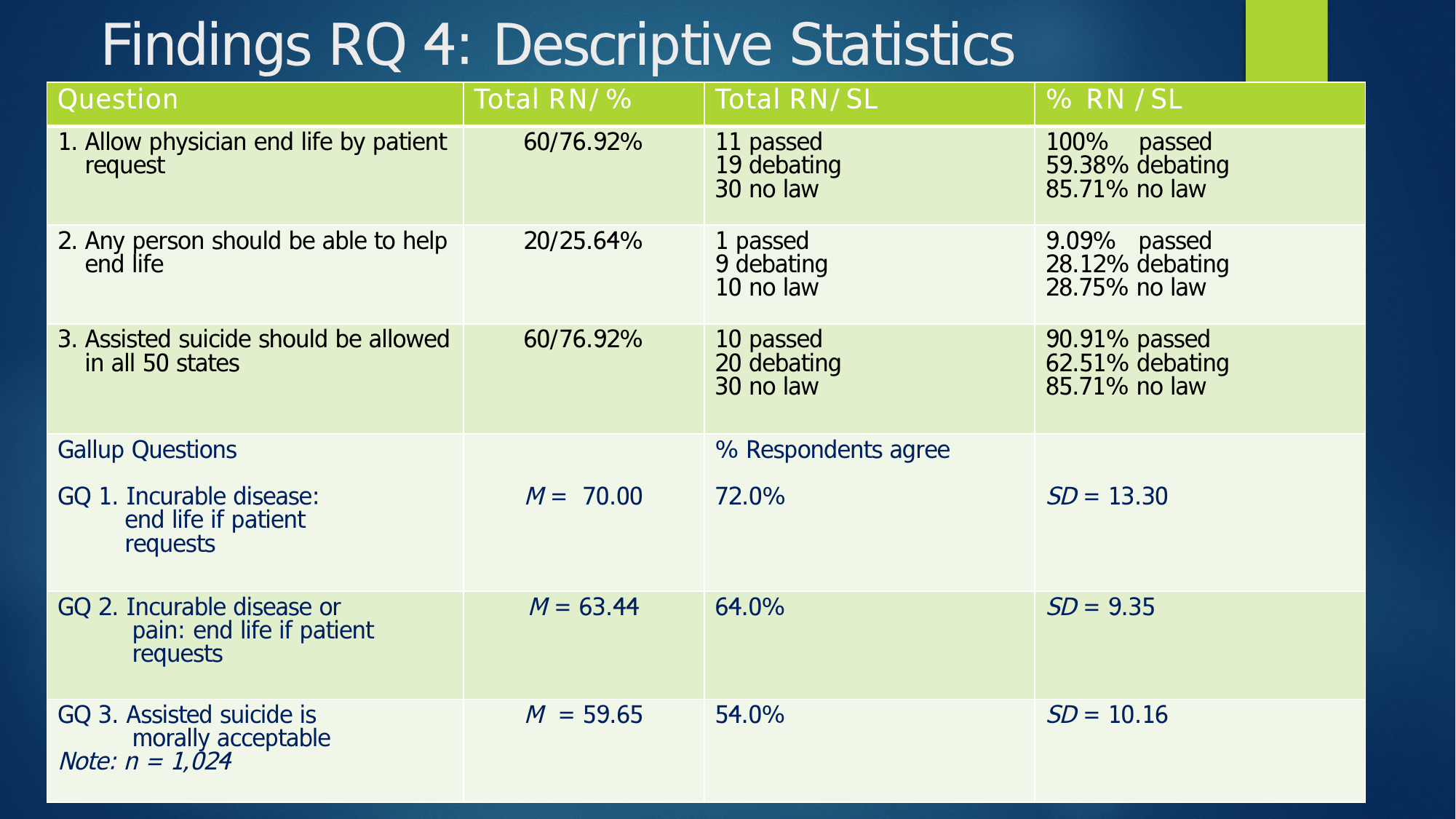

# Findings RQ 4: Descriptive Statistics
| Question | Total RN/% | Total RN/SL | % RN /SL |
| --- | --- | --- | --- |
| Allow physician end life by patient request | 60/76.92% | 11 passed 19 debating 30 no law | 100% passed 59.38% debating 85.71% no law |
| Any person should be able to help end life | 20/25.64% | 1 passed 9 debating 10 no law | 9.09% passed 28.12% debating 28.75% no law |
| Assisted suicide should be allowed in all 50 states | 60/76.92% | 10 passed 20 debating 30 no law | 90.91% passed 62.51% debating 85.71% no law |
| Gallup Questions GQ 1. Incurable disease: end life if patient requests | M = 70.00 | % Respondents agree 72.0% | SD = 13.30 |
| GQ 2. Incurable disease or pain: end life if patient requests | M = 63.44 | 64.0% | SD = 9.35 |
| GQ 3. Assisted suicide is morally acceptable Note: n = 1,024 | M = 59.65 | 54.0% | SD = 10.16 |